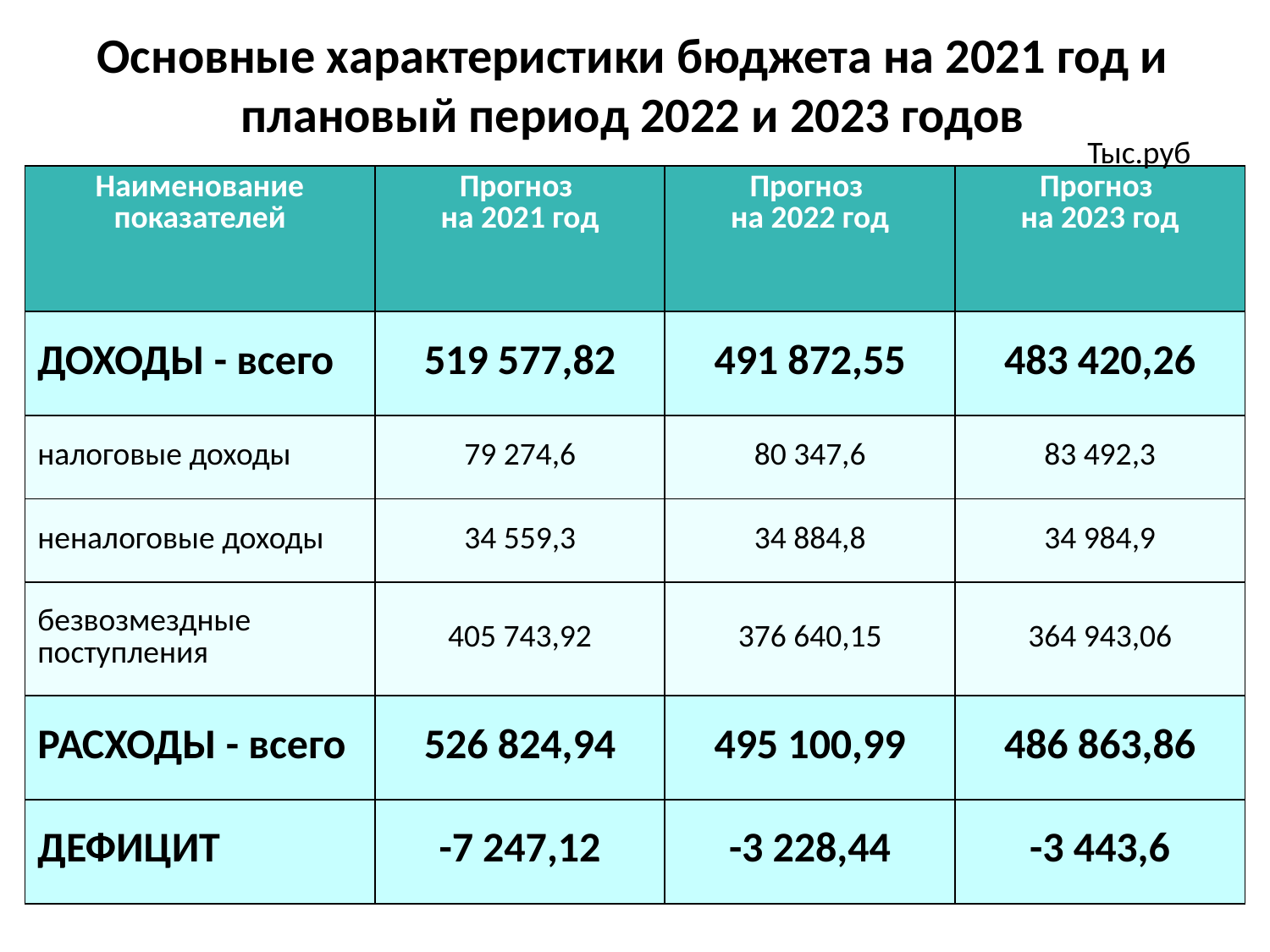

# Основные характеристики бюджета на 2021 год и плановый период 2022 и 2023 годов
Тыс.руб
| Наименование показателей | Прогноз на 2021 год | Прогноз на 2022 год | Прогноз на 2023 год |
| --- | --- | --- | --- |
| ДОХОДЫ - всего | 519 577,82 | 491 872,55 | 483 420,26 |
| налоговые доходы | 79 274,6 | 80 347,6 | 83 492,3 |
| неналоговые доходы | 34 559,3 | 34 884,8 | 34 984,9 |
| безвозмездные поступления | 405 743,92 | 376 640,15 | 364 943,06 |
| РАСХОДЫ - всего | 526 824,94 | 495 100,99 | 486 863,86 |
| ДЕФИЦИТ | -7 247,12 | -3 228,44 | -3 443,6 |